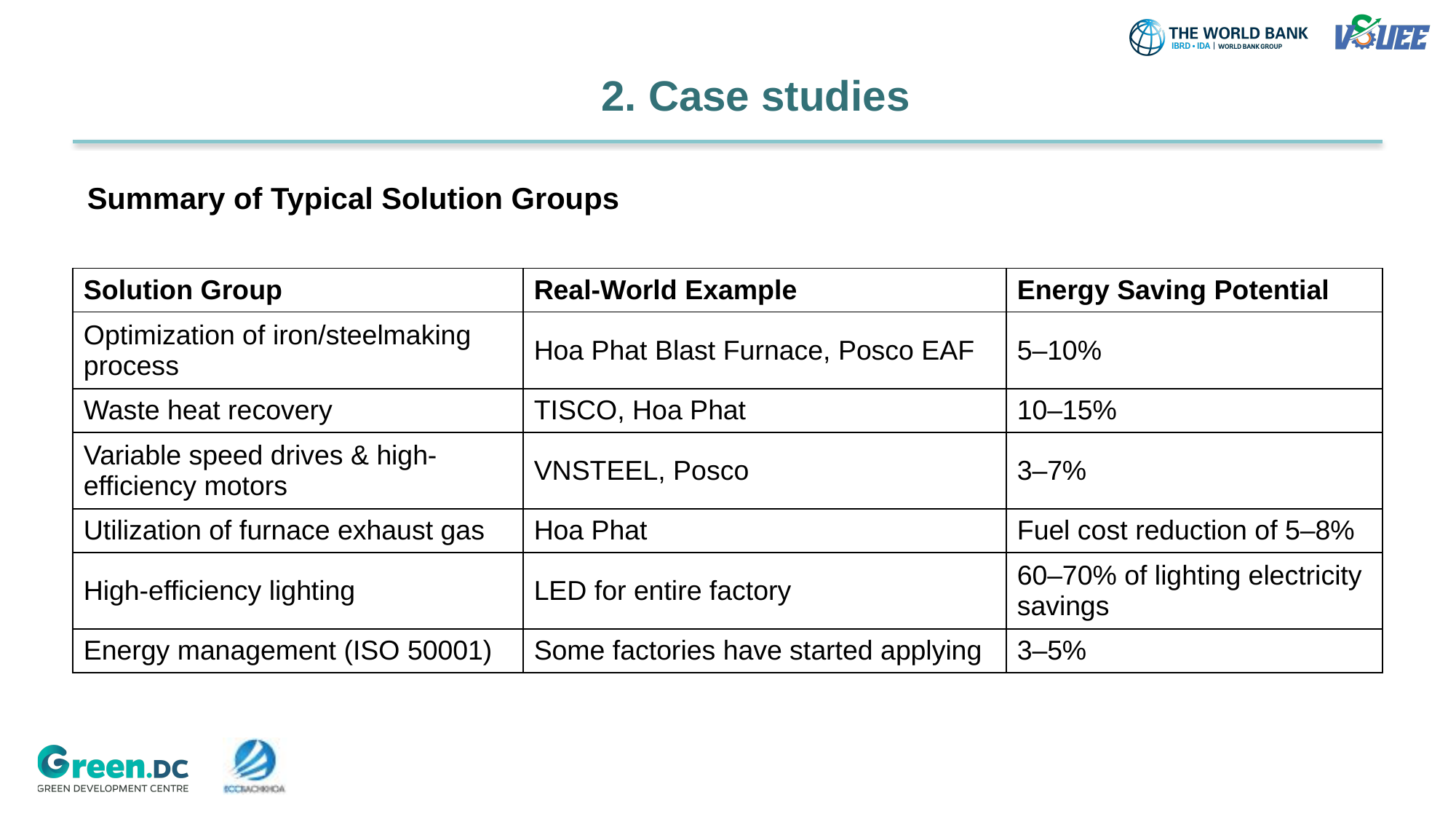

2. Case studies
Summary of Typical Solution Groups
| Solution Group | Real-World Example | Energy Saving Potential |
| --- | --- | --- |
| Optimization of iron/steelmaking process | Hoa Phat Blast Furnace, Posco EAF | 5–10% |
| Waste heat recovery | TISCO, Hoa Phat | 10–15% |
| Variable speed drives & high-efficiency motors | VNSTEEL, Posco | 3–7% |
| Utilization of furnace exhaust gas | Hoa Phat | Fuel cost reduction of 5–8% |
| High-efficiency lighting | LED for entire factory | 60–70% of lighting electricity savings |
| Energy management (ISO 50001) | Some factories have started applying | 3–5% |